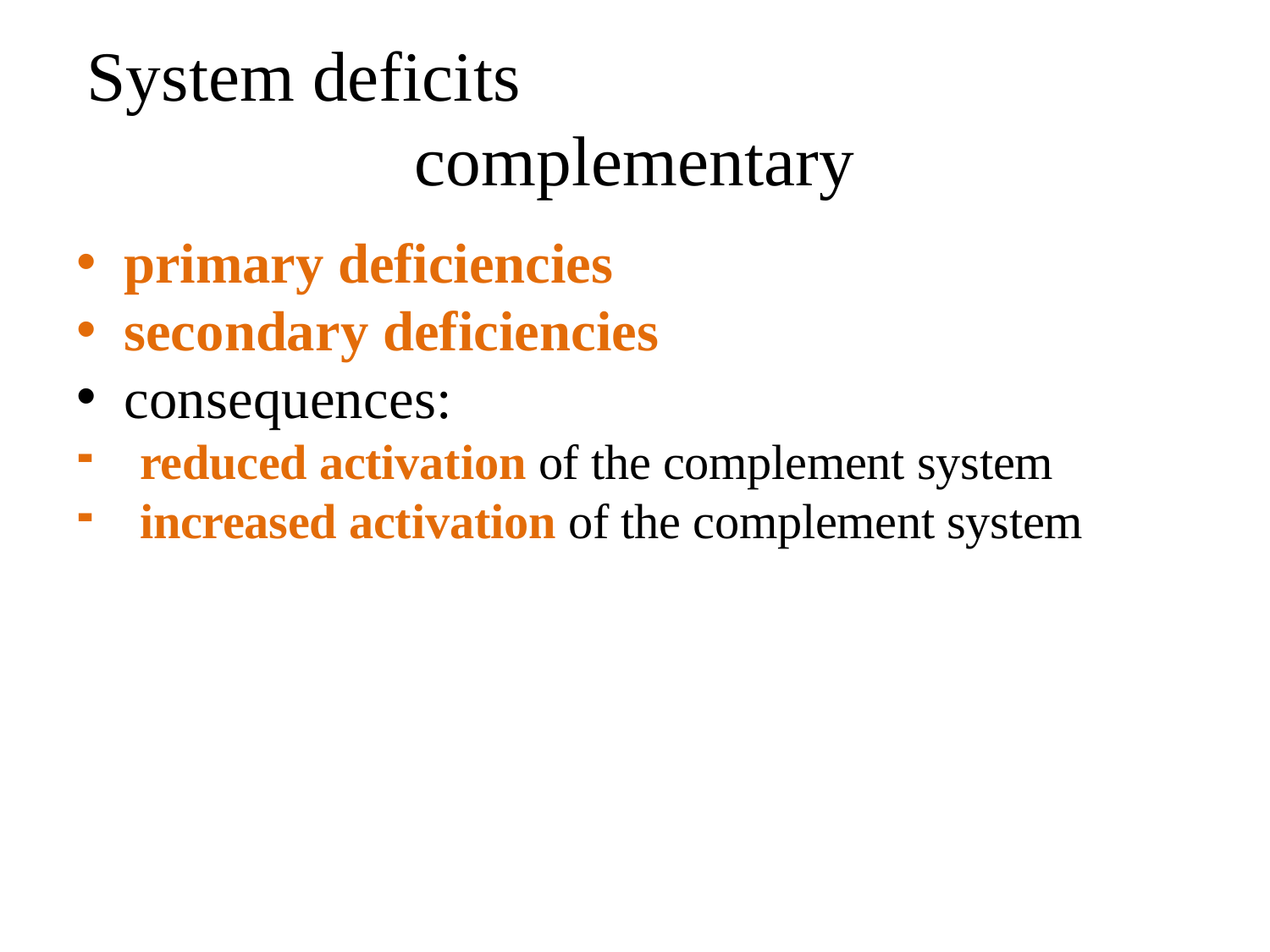

# System deficits
complementary
primary deficiencies
secondary deficiencies
consequences:
reduced activation of the complement system
increased activation of the complement system